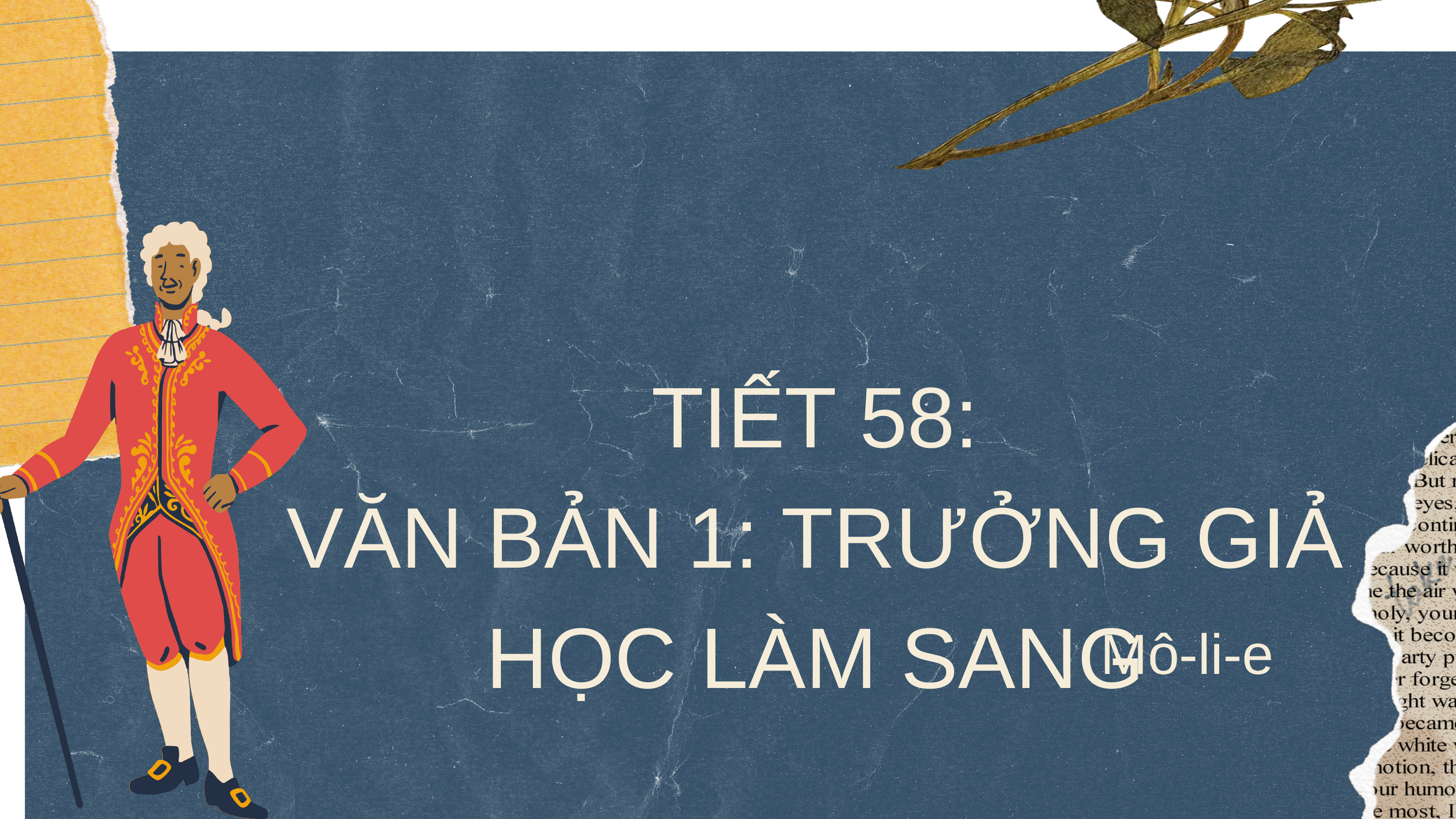

TIẾT 58:
VĂN BẢN 1: TRƯỞNG GIẢ HỌC LÀM SANG
Mô-li-e